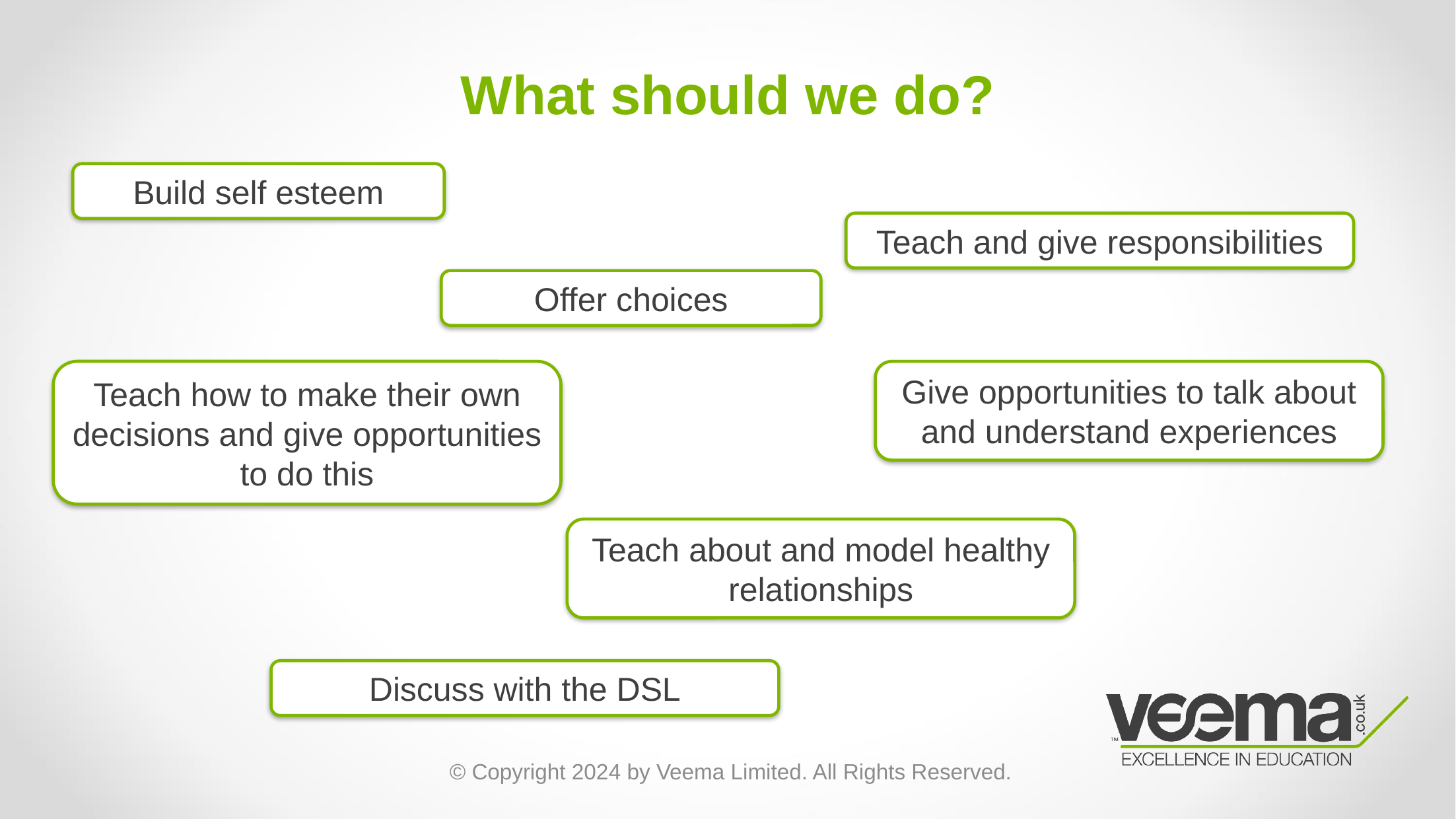

# What should we do?
Build self esteem
Teach and give responsibilities
Offer choices
Teach how to make their own decisions and give opportunities to do this
Give opportunities to talk about and understand experiences
Teach about and model healthy relationships
Discuss with the DSL